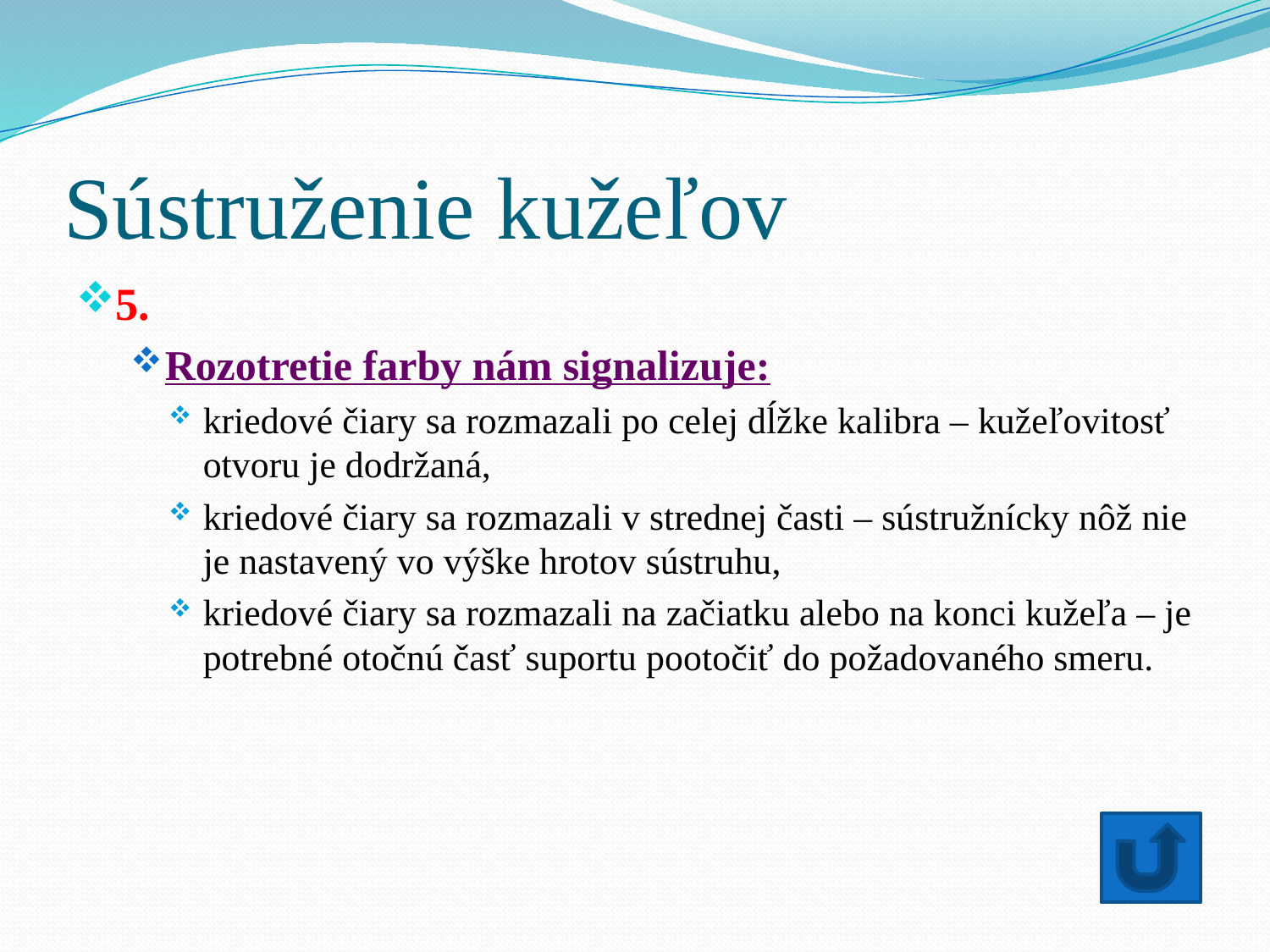

# Sústruženie kužeľov
5.
Rozotretie farby nám signalizuje:
kriedové čiary sa rozmazali po celej dĺžke kalibra – kužeľovitosť otvoru je dodržaná,
kriedové čiary sa rozmazali v strednej časti – sústružnícky nôž nie je nastavený vo výške hrotov sústruhu,
kriedové čiary sa rozmazali na začiatku alebo na konci kužeľa – je potrebné otočnú časť suportu pootočiť do požadovaného smeru.